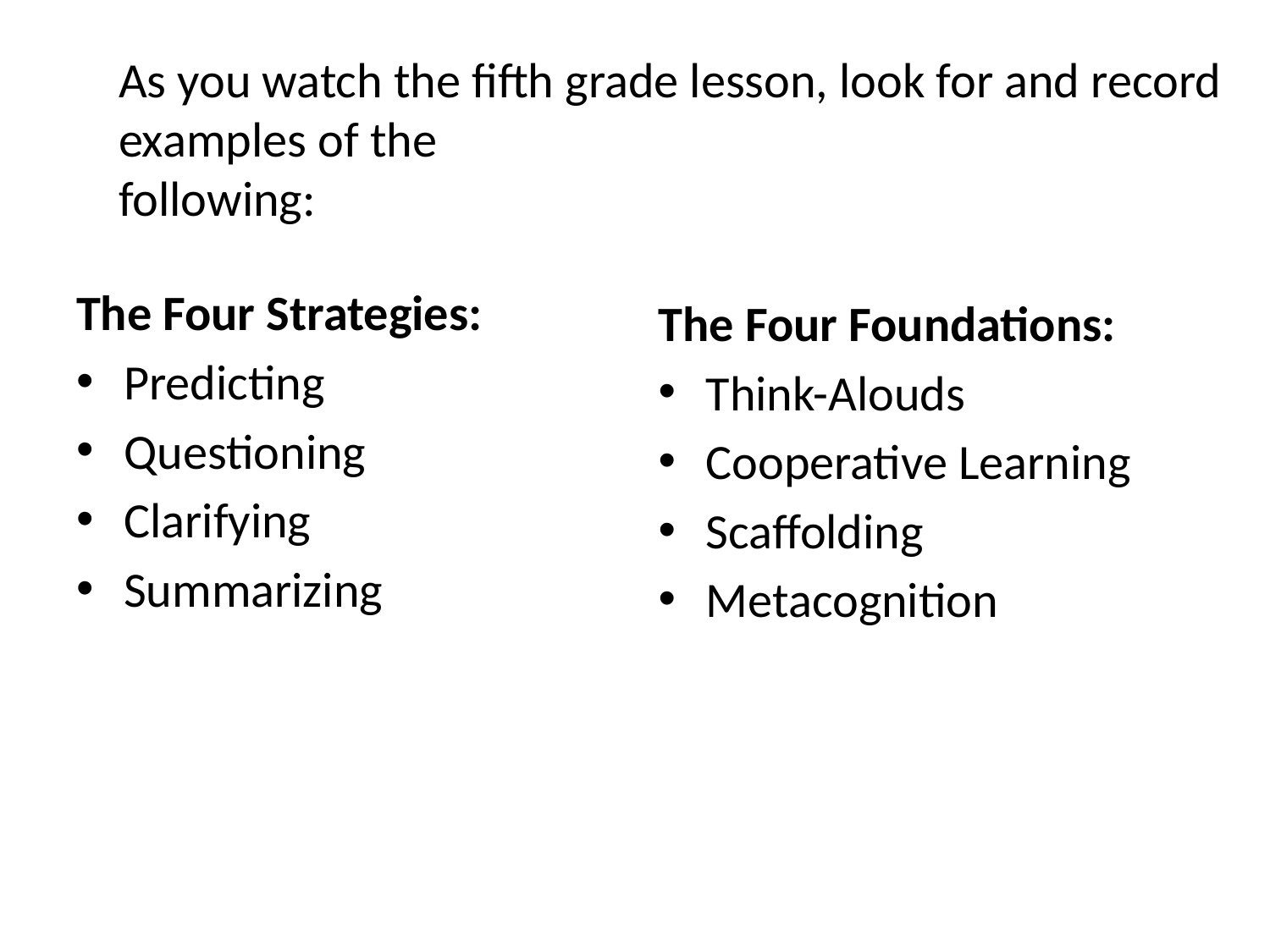

# As you watch the fifth grade lesson, look for and record examples of the following:
The Four Strategies:
Predicting
Questioning
Clarifying
Summarizing
The Four Foundations:
Think-Alouds
Cooperative Learning
Scaffolding
Metacognition